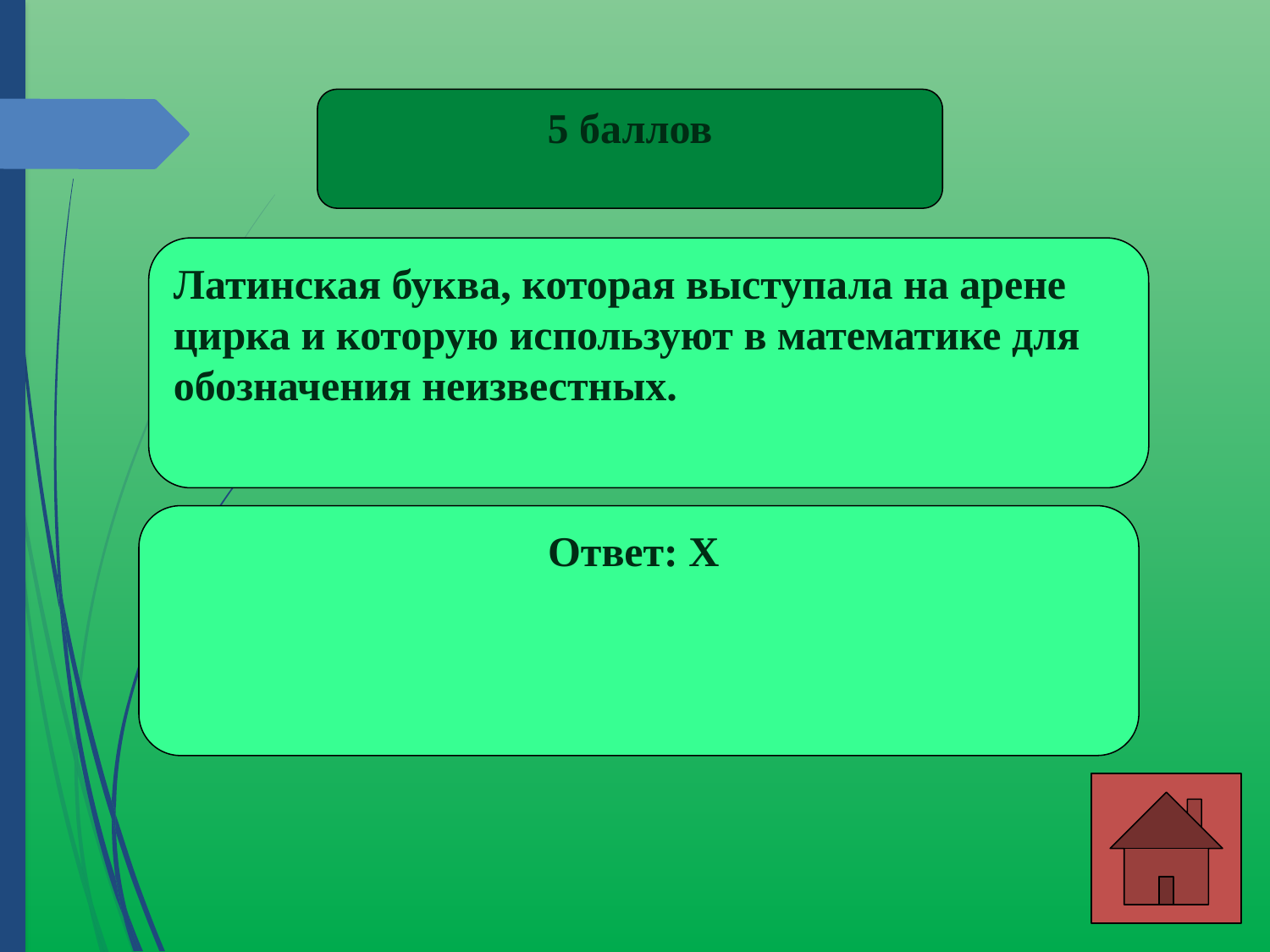

5 баллов
Латинская буква, которая выступала на арене цирка и которую используют в математике для обозначения неизвестных.
Ответ: Х